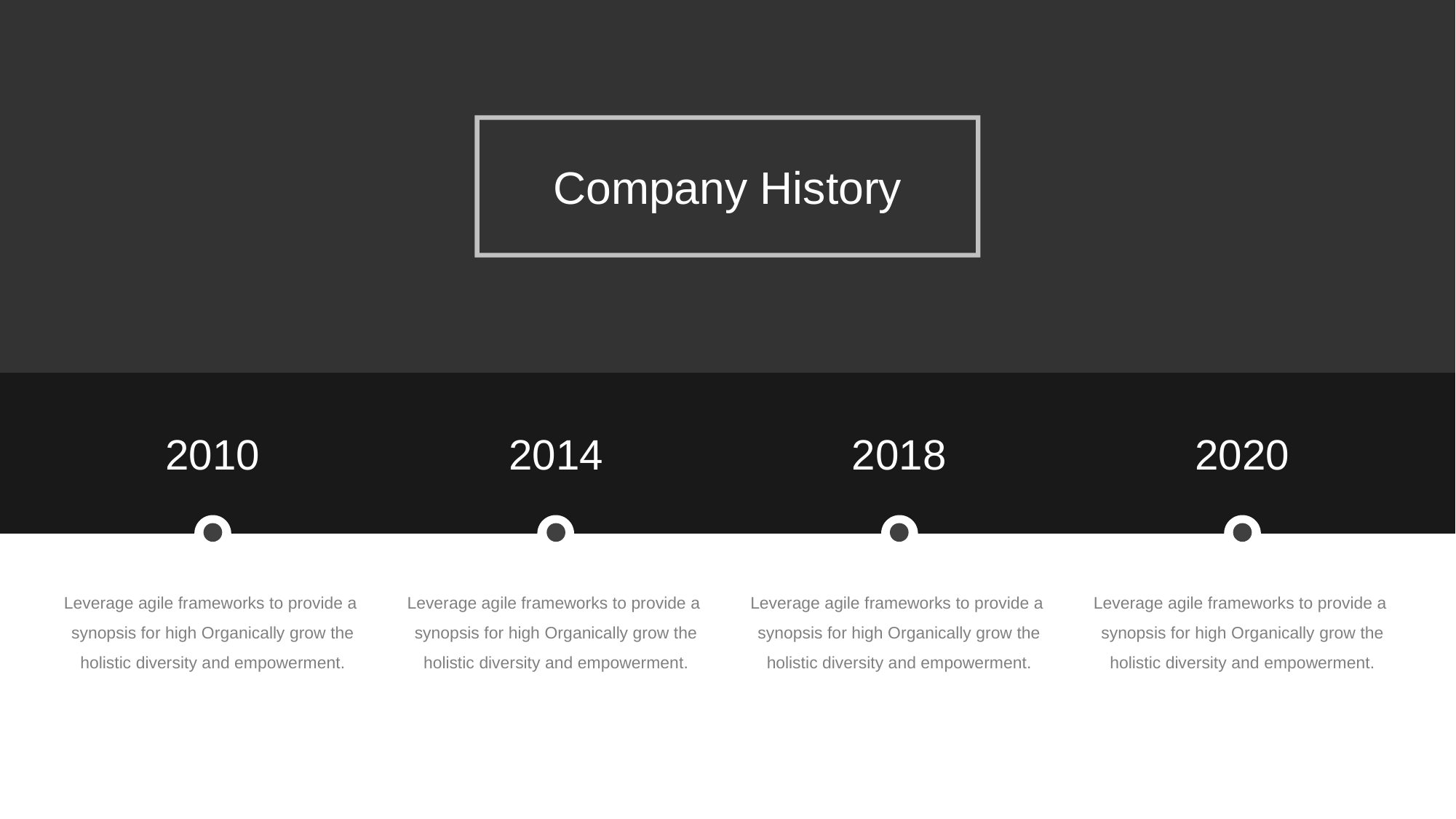

Company History
2010
2014
2018
2020

Leverage agile frameworks to provide a  synopsis for high Organically grow the holistic diversity and empowerment.
Leverage agile frameworks to provide a  synopsis for high Organically grow the holistic diversity and empowerment.
Leverage agile frameworks to provide a  synopsis for high Organically grow the holistic diversity and empowerment.
Leverage agile frameworks to provide a  synopsis for high Organically grow the holistic diversity and empowerment.